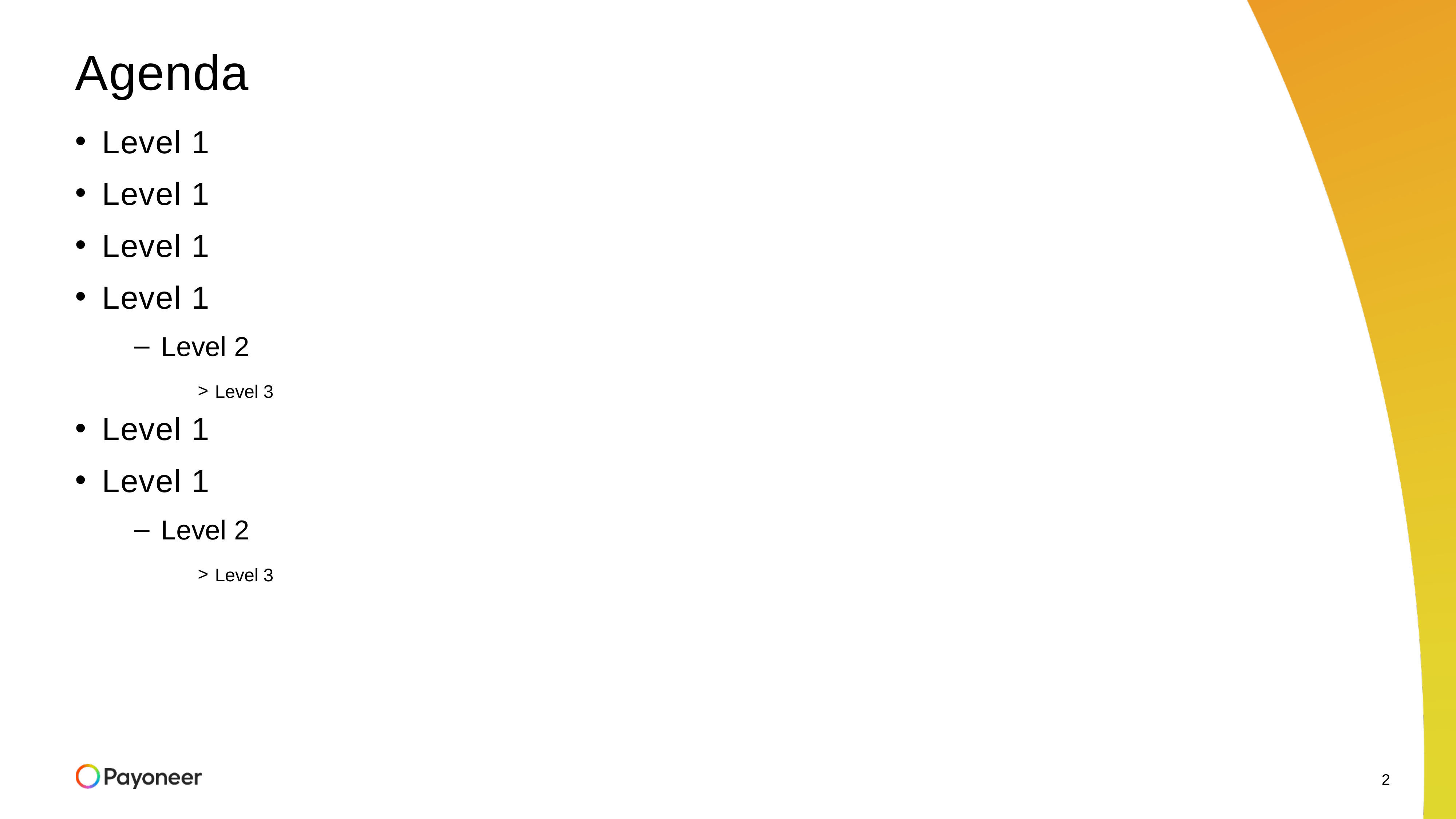

# Agenda
Level 1
Level 1
Level 1
Level 1
Level 2
Level 3
Level 1
Level 1
Level 2
Level 3
2